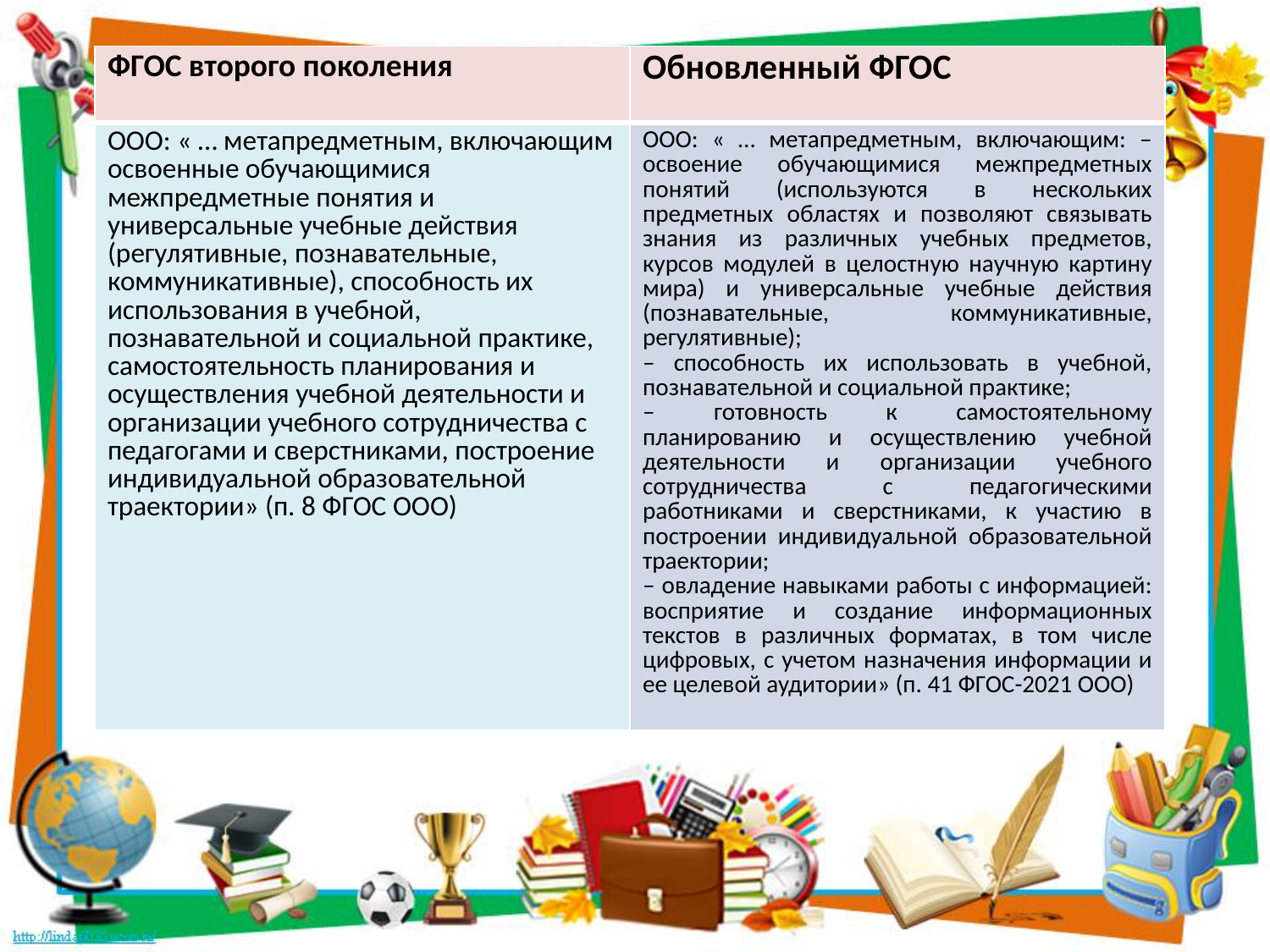

| ФГОС второго поколения | Обновленный ФГОС |
| --- | --- |
| ООО: « … метапредметным, включающим освоенные обучающимися межпредметные понятия и универсальные учебные действия (регулятивные, познавательные, коммуникативные), способность их использования в учебной, познавательной и социальной практике, самостоятельность планирования и осуществления учебной деятельности и организации учебного сотрудничества с педагогами и сверстниками, построение индивидуальной образовательной траектории» (п. 8 ФГОС ООО) | ООО: « … метапредметным, включающим: – освоение обучающимися межпредметных понятий (используются в нескольких предметных областях и позволяют связывать знания из различных учебных предметов, курсов модулей в целостную научную картину мира) и универсальные учебные действия (познавательные, коммуникативные, регулятивные); – способность их использовать в учебной, познавательной и социальной практике; – готовность к самостоятельному планированию и осуществлению учебной деятельности и организации учебного сотрудничества с педагогическими работниками и сверстниками, к участию в построении индивидуальной образовательной траектории; – овладение навыками работы с информацией: восприятие и создание информационных текстов в различных форматах, в том числе цифровых, с учетом назначения информации и ее целевой аудитории» (п. 41 ФГОС-2021 ООО) |